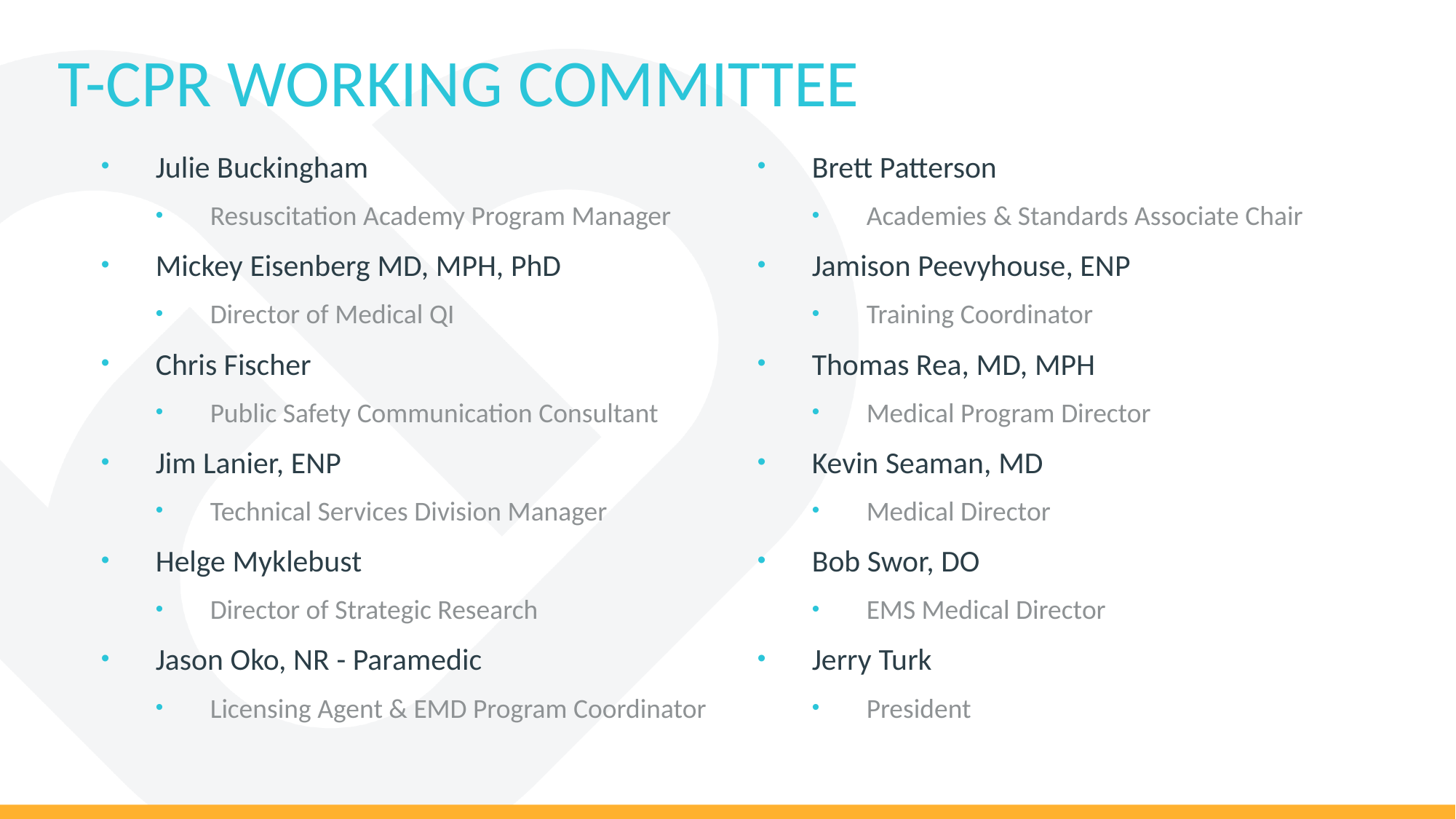

# T-cpr working committee
Julie Buckingham
Resuscitation Academy Program Manager
Mickey Eisenberg MD, MPH, PhD
Director of Medical QI
Chris Fischer
Public Safety Communication Consultant
Jim Lanier, ENP
Technical Services Division Manager
Helge Myklebust
Director of Strategic Research
Jason Oko, NR - Paramedic
Licensing Agent & EMD Program Coordinator
Brett Patterson
Academies & Standards Associate Chair
Jamison Peevyhouse, ENP
Training Coordinator
Thomas Rea, MD, MPH
Medical Program Director
Kevin Seaman, MD
Medical Director
Bob Swor, DO
EMS Medical Director
Jerry Turk
President